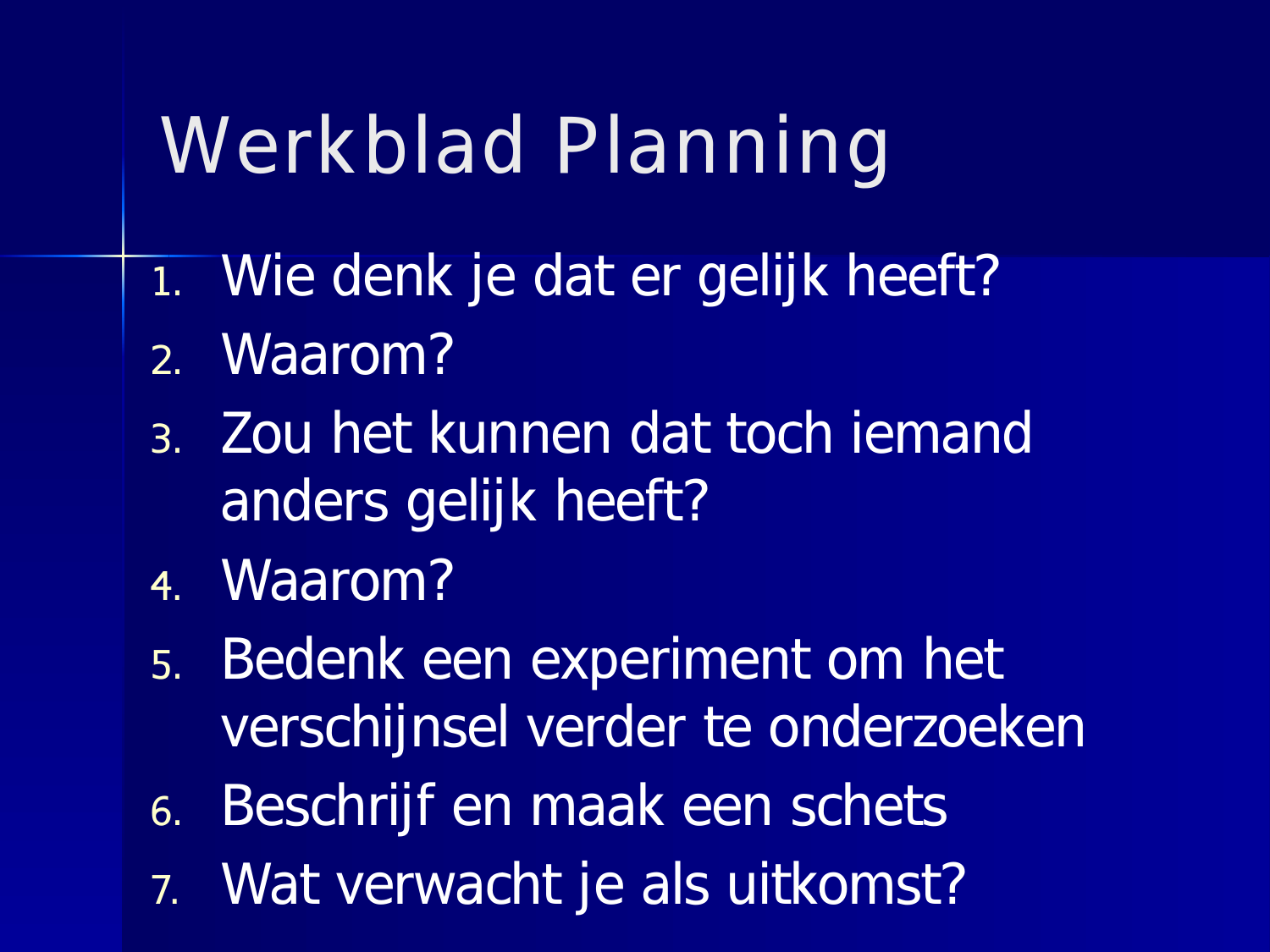

# Werkblad Planning
Wie denk je dat er gelijk heeft?
Waarom?
Zou het kunnen dat toch iemand anders gelijk heeft?
Waarom?
Bedenk een experiment om het verschijnsel verder te onderzoeken
Beschrijf en maak een schets
Wat verwacht je als uitkomst?